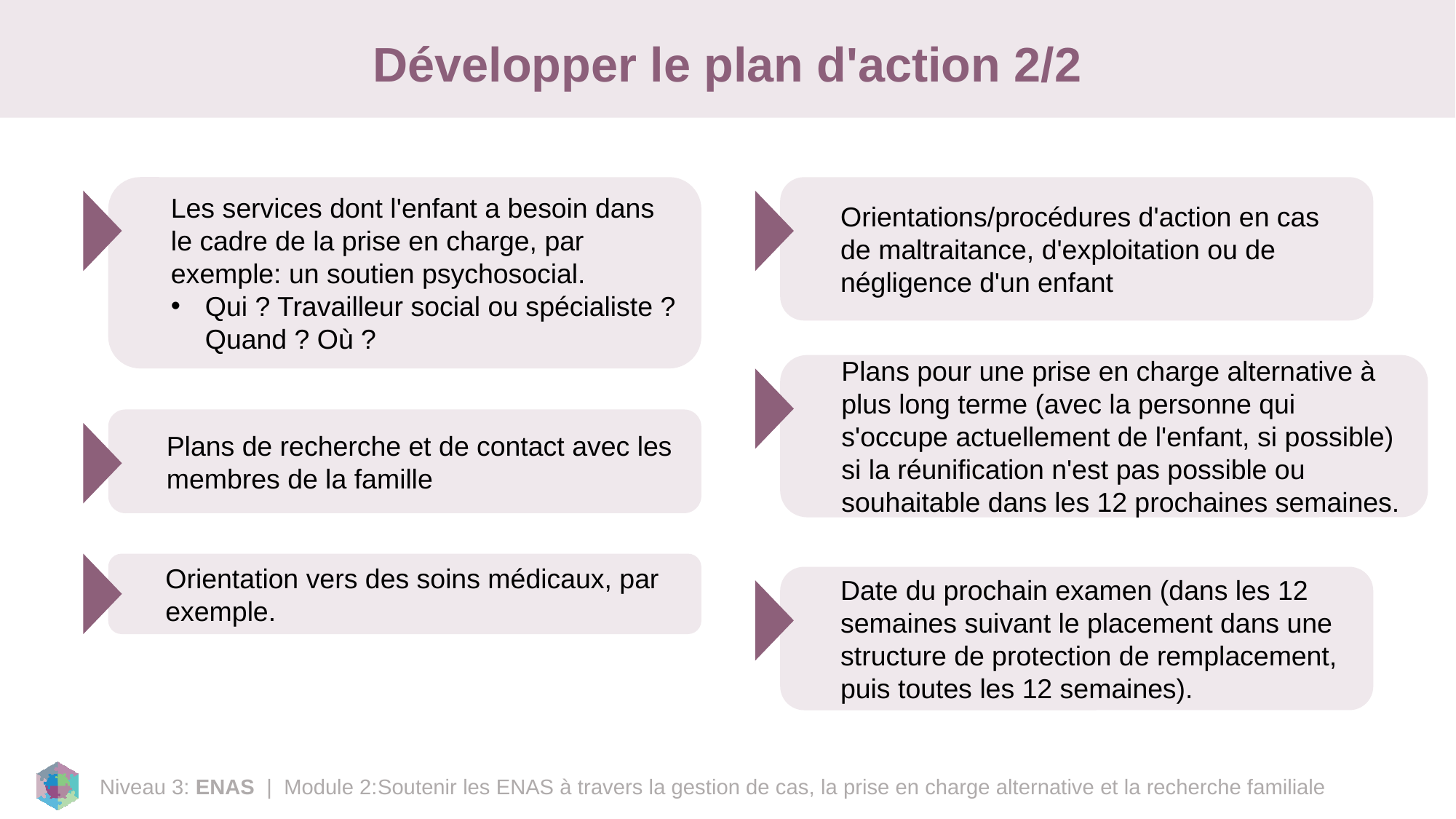

# Développer le plan d'action 2/2
Les services dont l'enfant a besoin dans le cadre de la prise en charge, par exemple: un soutien psychosocial.
Qui ? Travailleur social ou spécialiste ? Quand ? Où ?
Orientations/procédures d'action en cas de maltraitance, d'exploitation ou de négligence d'un enfant

Plans pour une prise en charge alternative à plus long terme (avec la personne qui s'occupe actuellement de l'enfant, si possible) si la réunification n'est pas possible ou souhaitable dans les 12 prochaines semaines.

Plans de recherche et de contact avec les membres de la famille

Orientation vers des soins médicaux, par exemple.
Date du prochain examen (dans les 12 semaines suivant le placement dans une structure de protection de remplacement, puis toutes les 12 semaines).